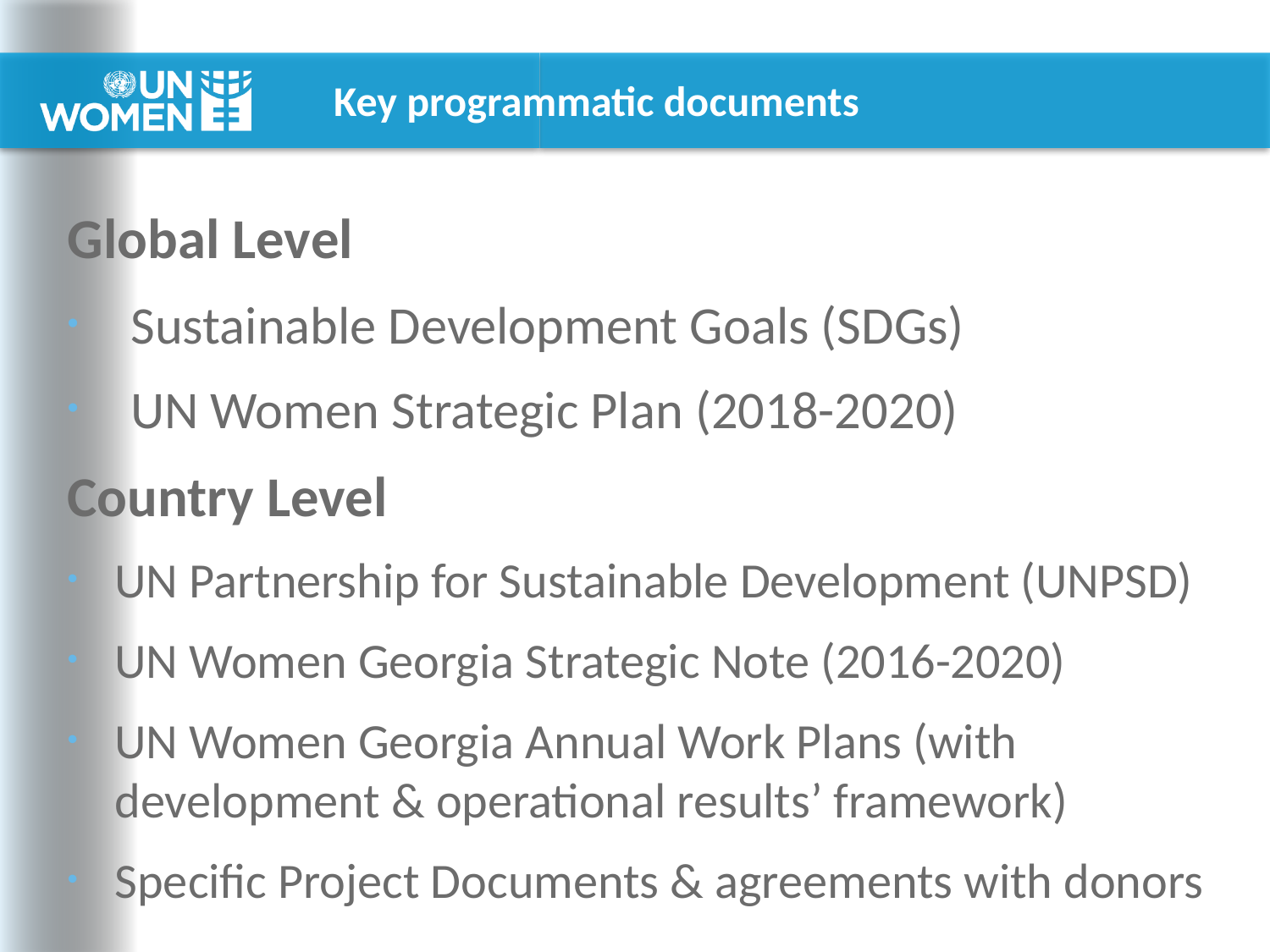

# Key programmatic documents
Global Level
Sustainable Development Goals (SDGs)
UN Women Strategic Plan (2018-2020)
Country Level
UN Partnership for Sustainable Development (UNPSD)
UN Women Georgia Strategic Note (2016-2020)
UN Women Georgia Annual Work Plans (with development & operational results’ framework)
Specific Project Documents & agreements with donors